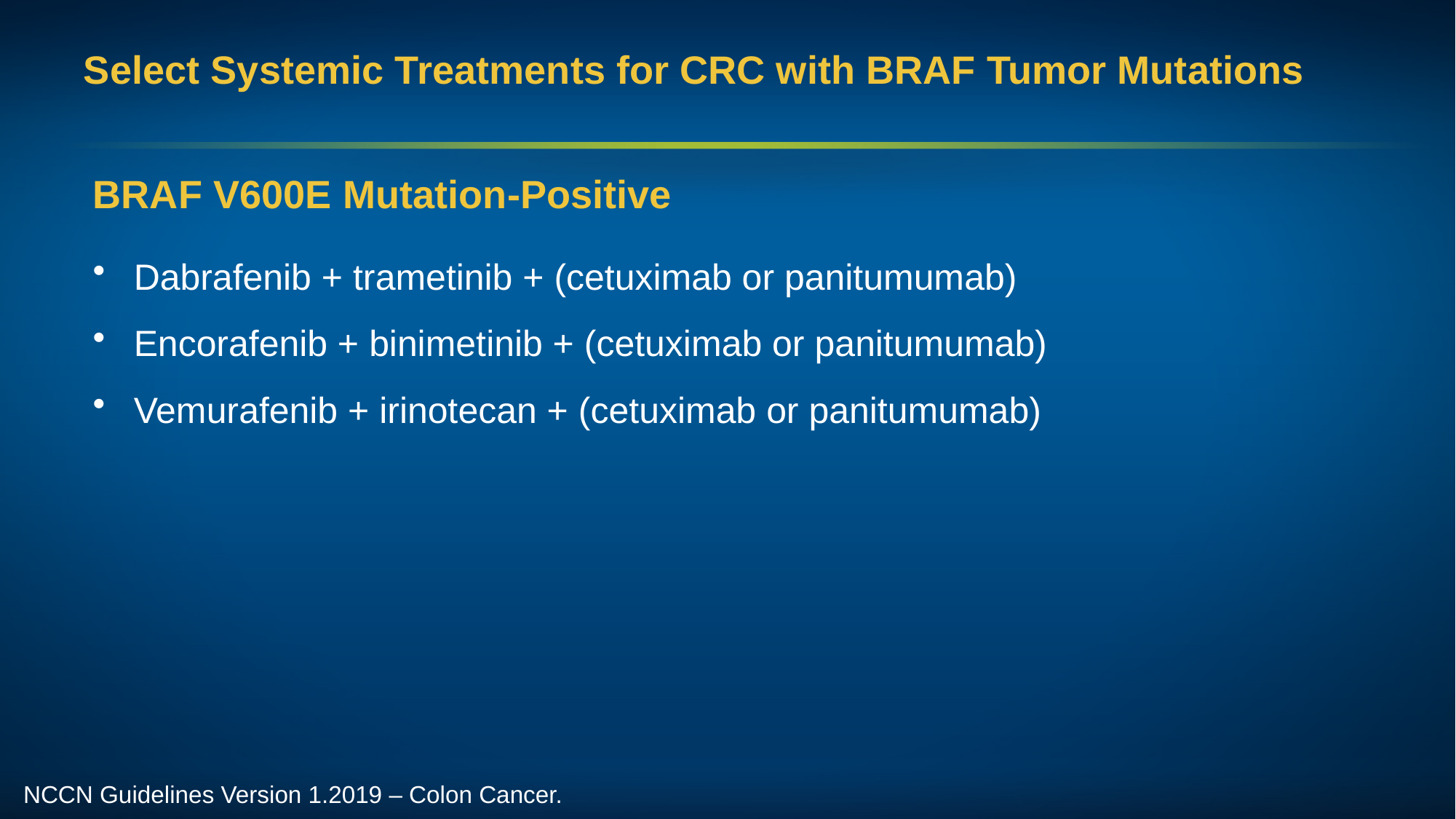

# Select Systemic Treatments for CRC with BRAF Tumor Mutations
BRAF V600E Mutation-Positive
Dabrafenib + trametinib + (cetuximab or panitumumab)
Encorafenib + binimetinib + (cetuximab or panitumumab)
Vemurafenib + irinotecan + (cetuximab or panitumumab)
NCCN Guidelines Version 1.2019 – Colon Cancer.